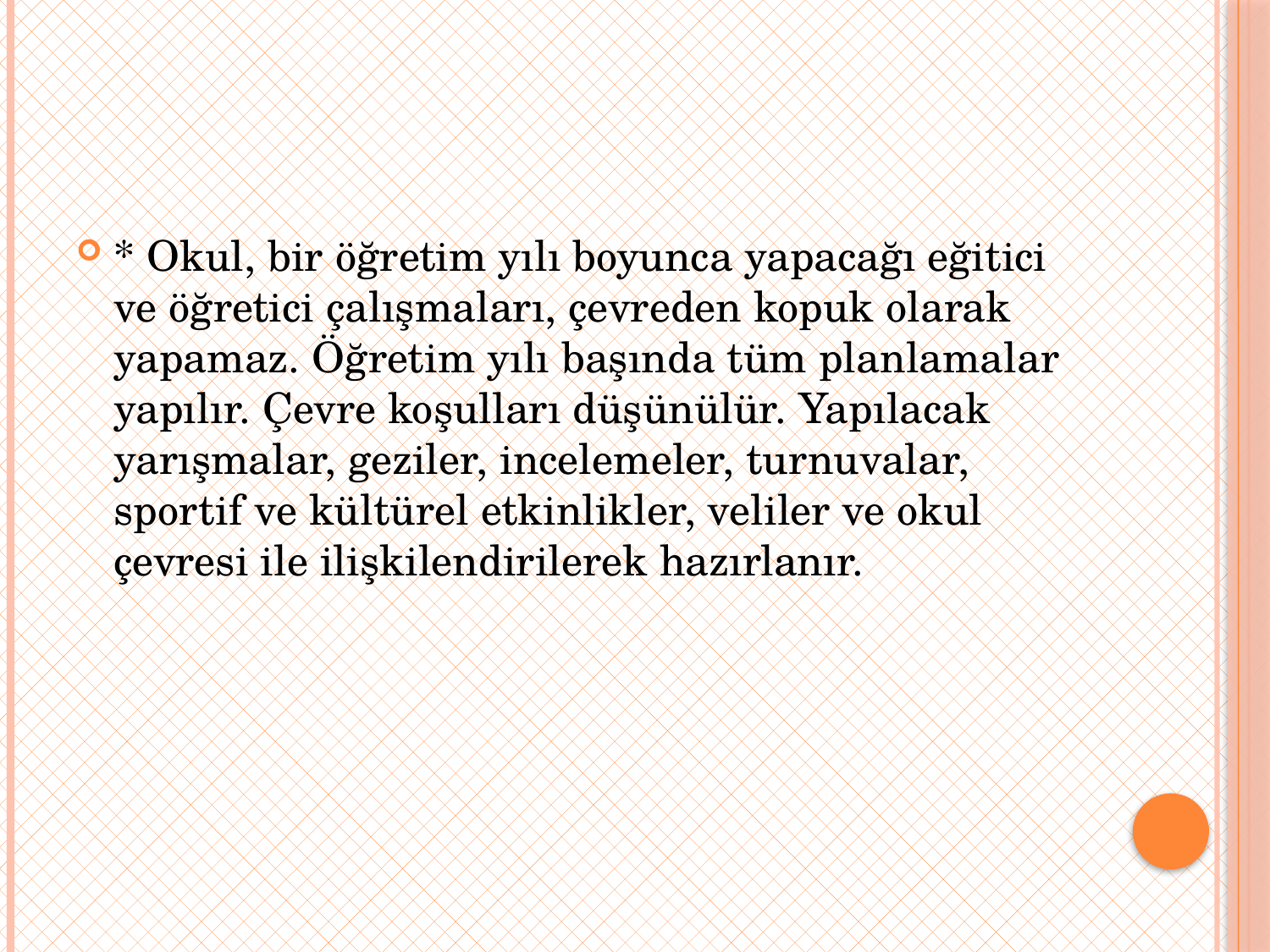

* Okul, bir öğretim yılı boyunca yapacağı eğitici ve öğretici çalışmaları, çevreden kopuk olarak yapamaz. Öğretim yılı başında tüm planlamalar yapılır. Çevre koşulları düşünülür. Yapılacak yarışmalar, geziler, incelemeler, turnuvalar, sportif ve kültürel etkinlikler, veliler ve okul çevresi ile ilişkilendirilerek hazırlanır.